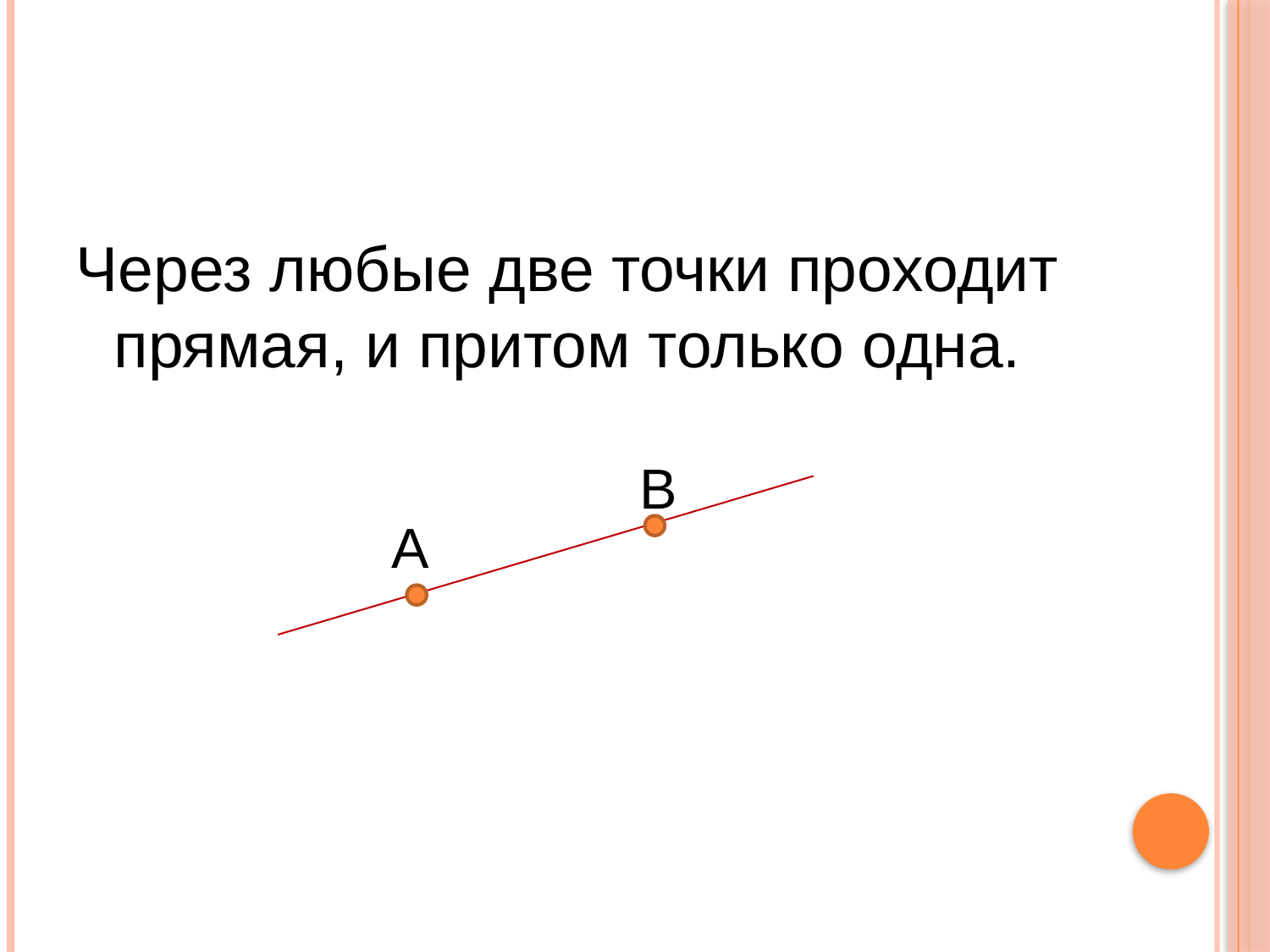

#
Через любые две точки проходит прямая, и притом только одна.

В
А